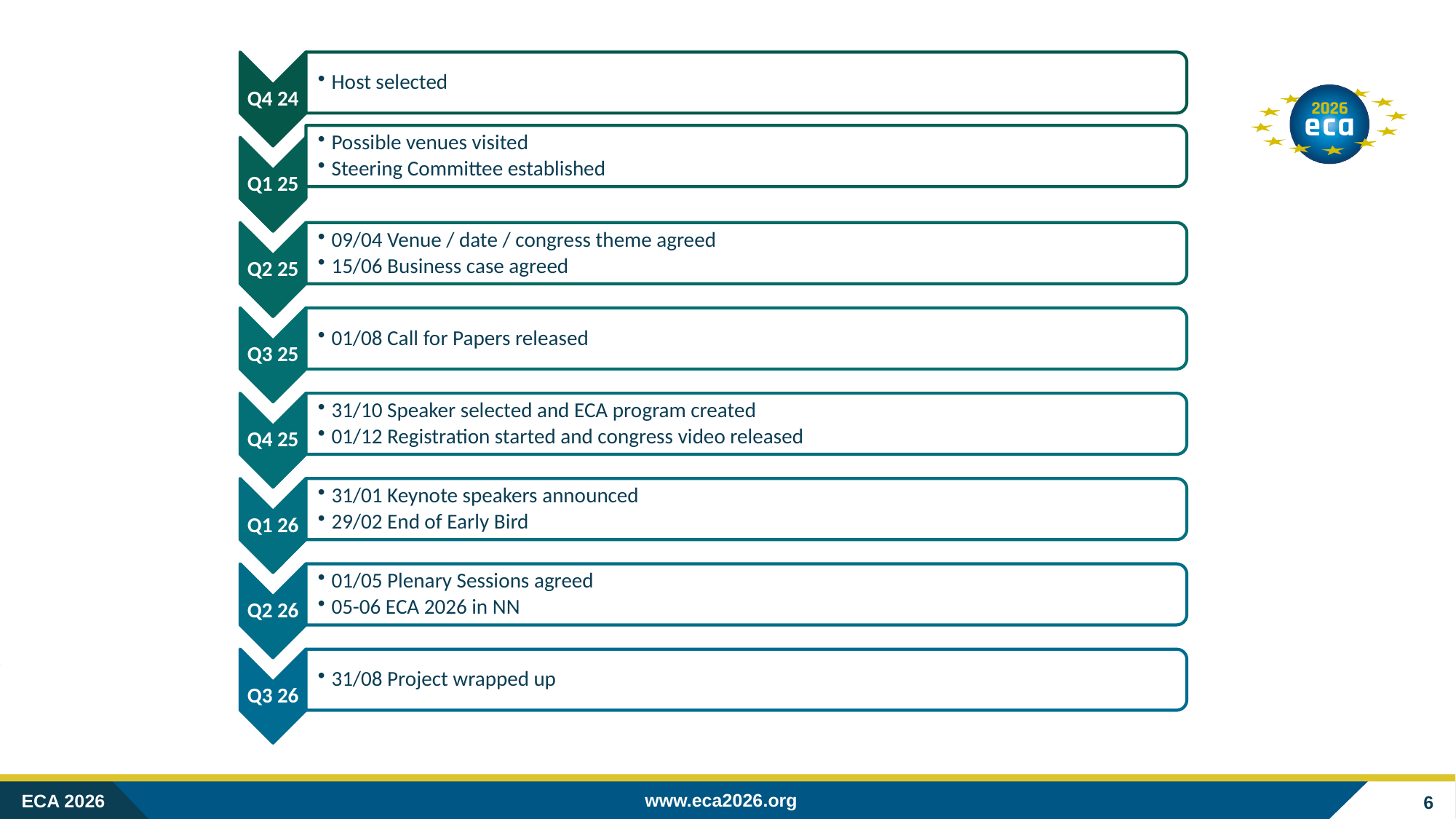

Q4 24
Host selected
Q1 25
Possible venues visited
Steering Committee established
Q2 25
09/04 Venue / date / congress theme agreed
15/06 Business case agreed
Q3 25
01/08 Call for Papers released
Q4 25
31/10 Speaker selected and ECA program created
01/12 Registration started and congress video released
Q1 26
31/01 Keynote speakers announced
29/02 End of Early Bird
Q2 26
01/05 Plenary Sessions agreed
05-06 ECA 2026 in NN
Q3 26
31/08 Project wrapped up
ECA 2026
6